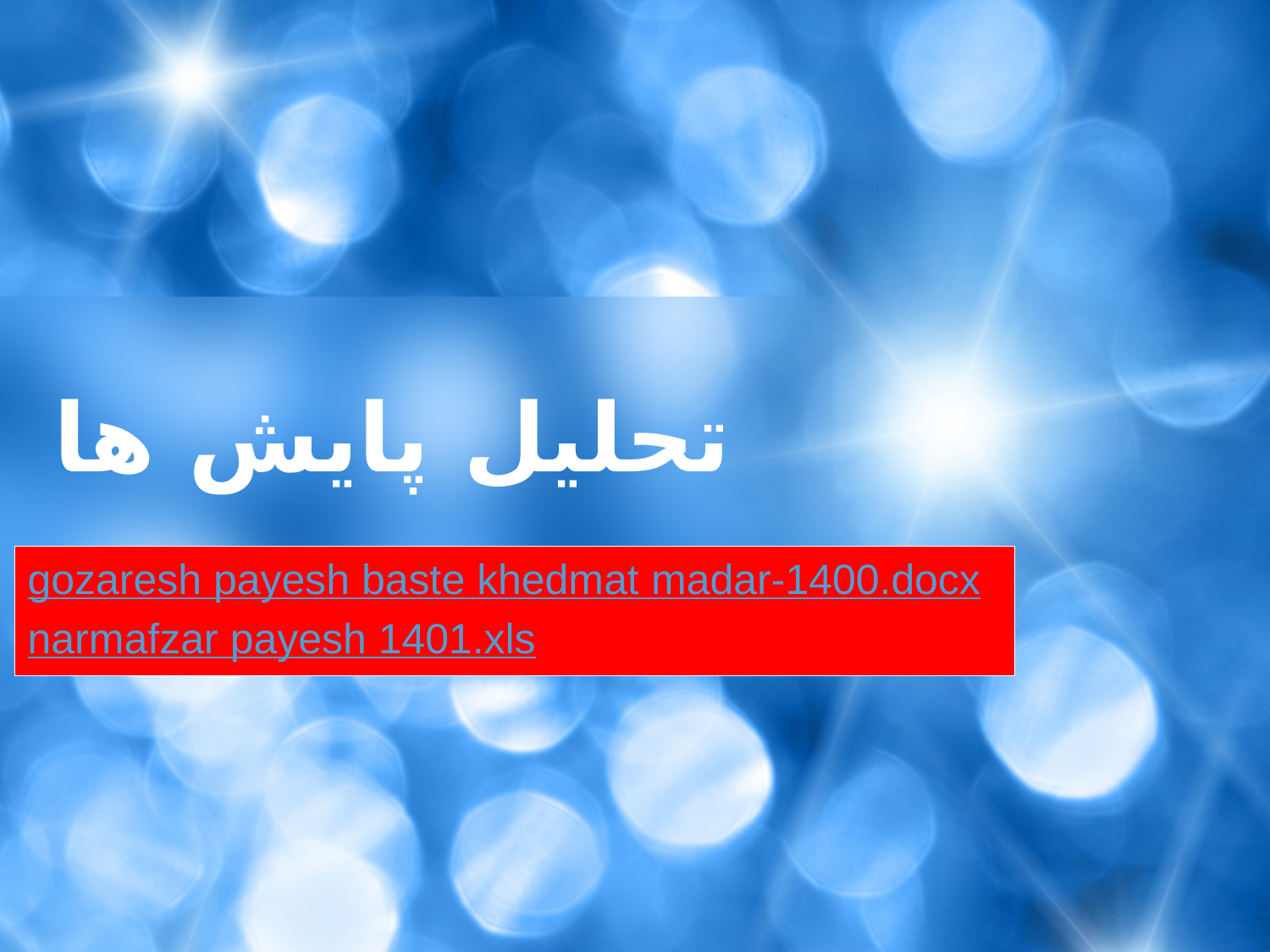

# تحلیل پایش ها
gozaresh payesh baste khedmat madar-1400.docx
narmafzar payesh 1401.xls